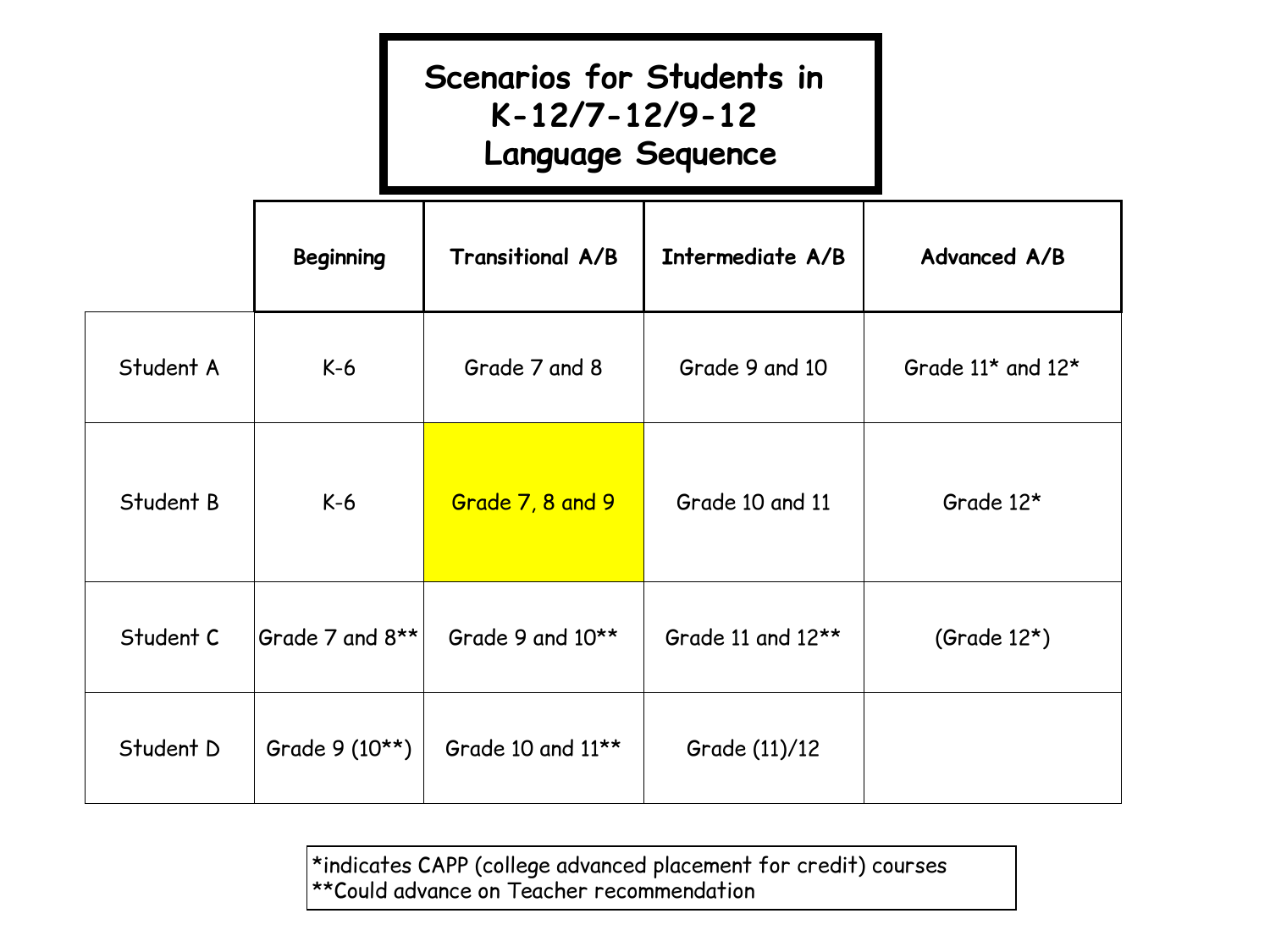

Scenarios for Students in
K-12/7-12/9-12
Language Sequence
|  | Beginning | Transitional A/B | Intermediate A/B | Advanced A/B |
| --- | --- | --- | --- | --- |
| Student A | K-6 | Grade 7 and 8 | Grade 9 and 10 | Grade 11\* and 12\* |
| Student B | K-6 | Grade 7, 8 and 9 | Grade 10 and 11 | Grade 12\* |
| Student C | Grade 7 and 8\*\* | Grade 9 and 10\*\* | Grade 11 and 12\*\* | (Grade 12\*) |
| Student D | Grade 9 (10\*\*) | Grade 10 and 11\*\* | Grade (11)/12 |  |
*indicates CAPP (college advanced placement for credit) courses
**Could advance on Teacher recommendation